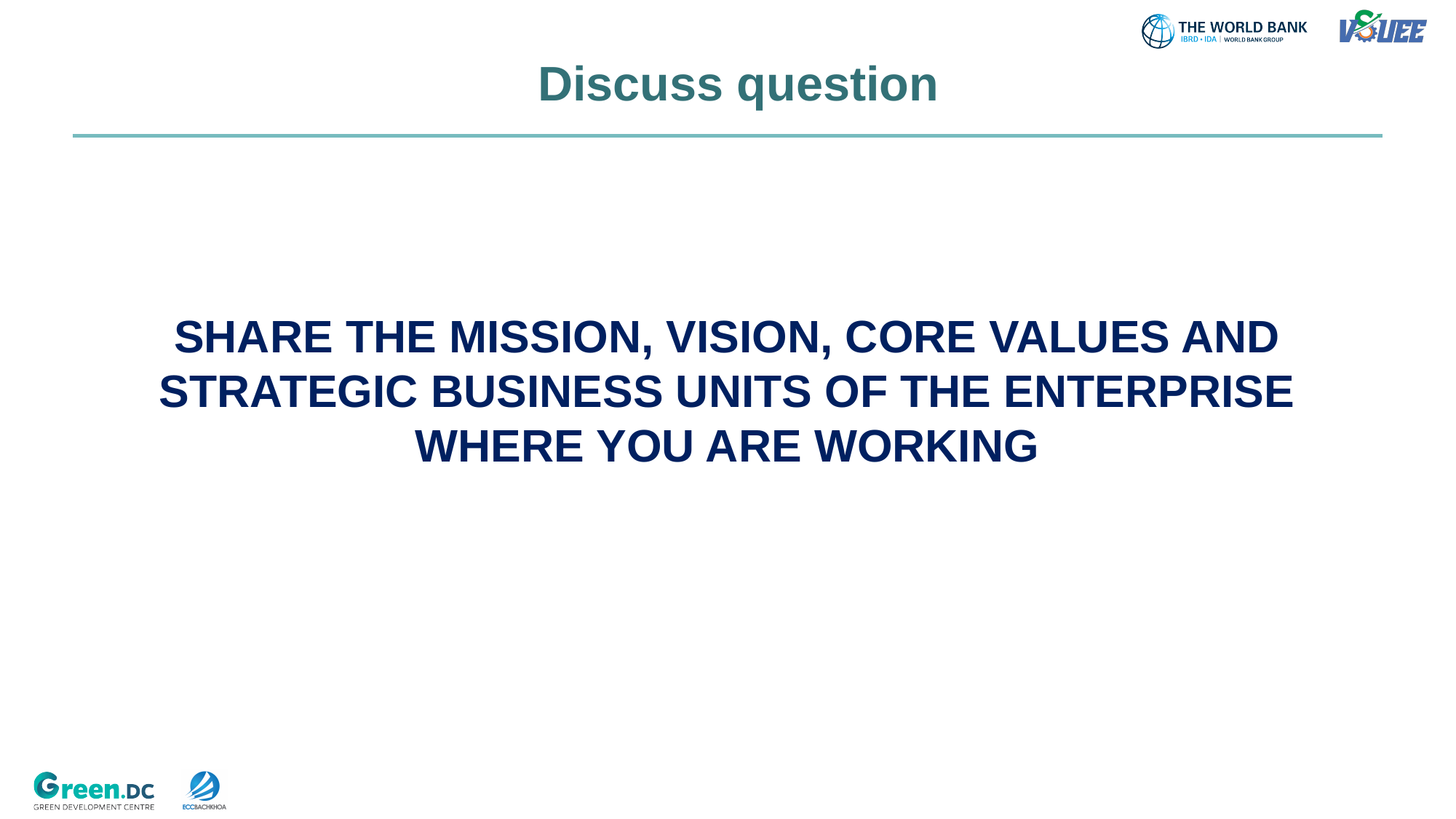

# Discuss question
SHARE THE MISSION, VISION, CORE VALUES AND STRATEGIC BUSINESS UNITS OF THE ENTERPRISE WHERE YOU ARE WORKING